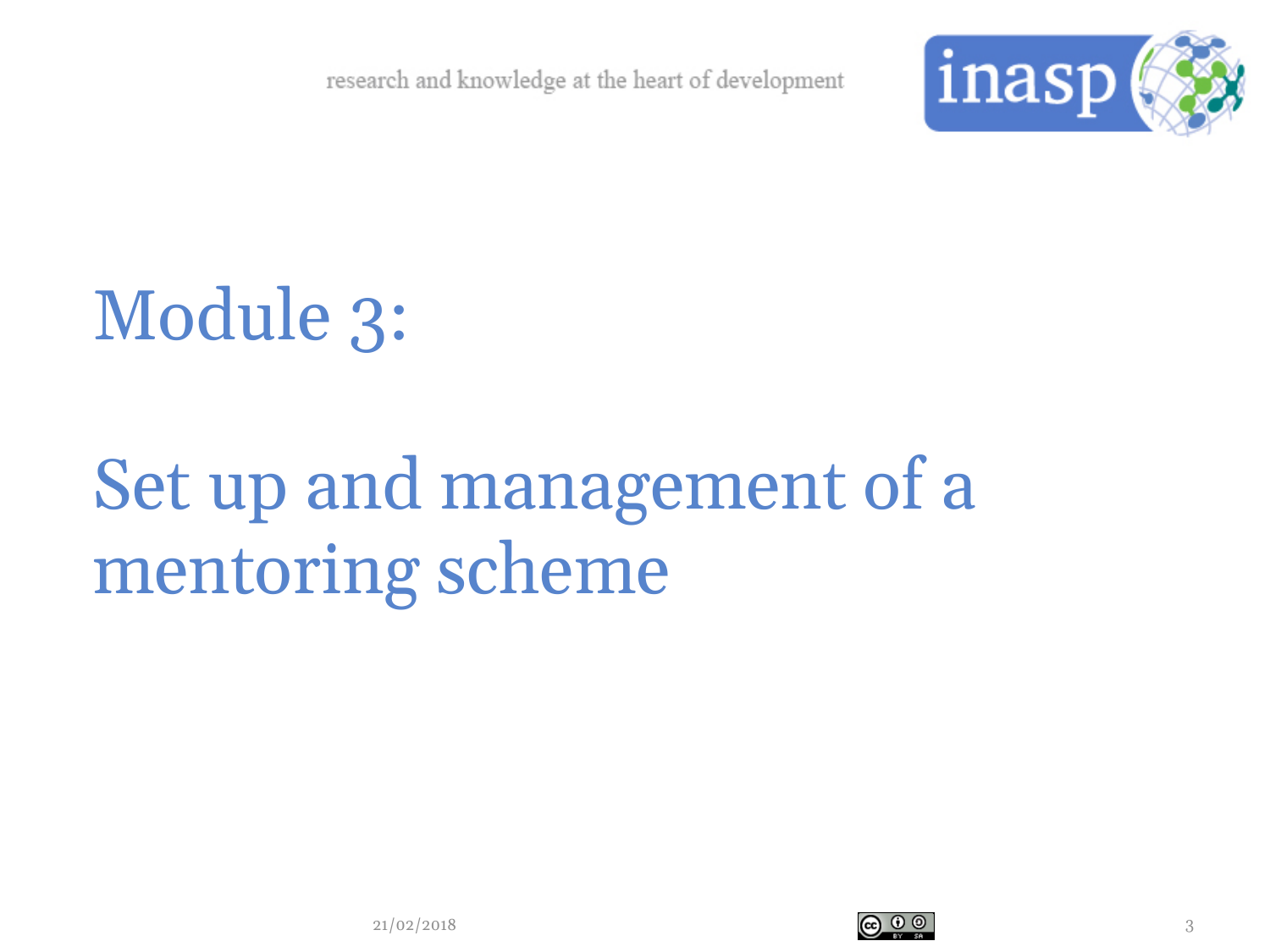

# Module 3: Set up and management of a mentoring scheme
21/02/2018
3